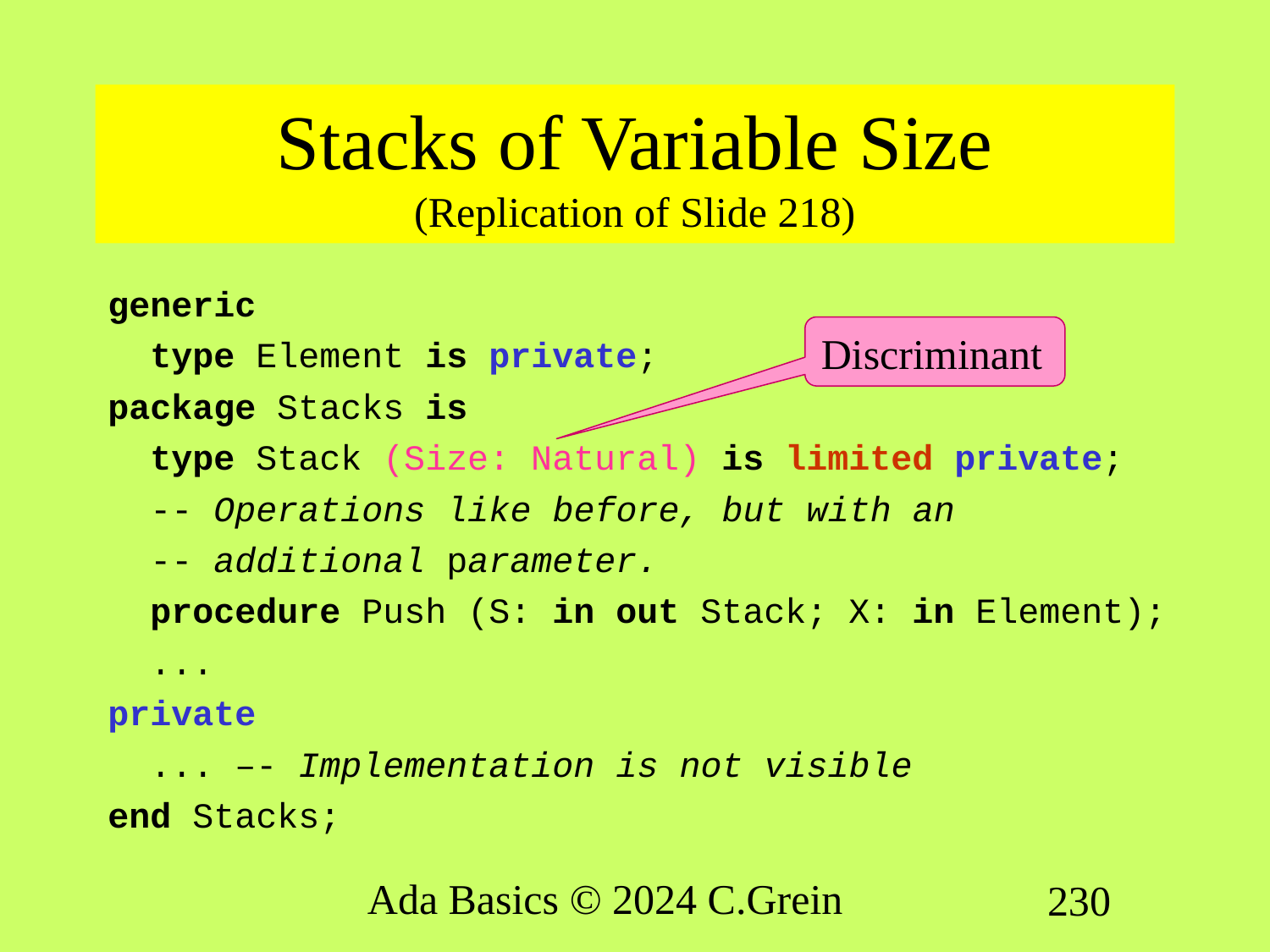

# Stacks of Variable Size (Replication of Slide 218)
generic
  type Element is private;
package Stacks is
  type Stack (Size: Natural) is limited private;
  -- Operations like before, but with an
  -- additional parameter.
  procedure Push (S: in out Stack; X: in Element);
  ...
private
  ... –- Implementation is not visible
end Stacks;
Discriminant
Ada Basics © 2024 C.Grein
230